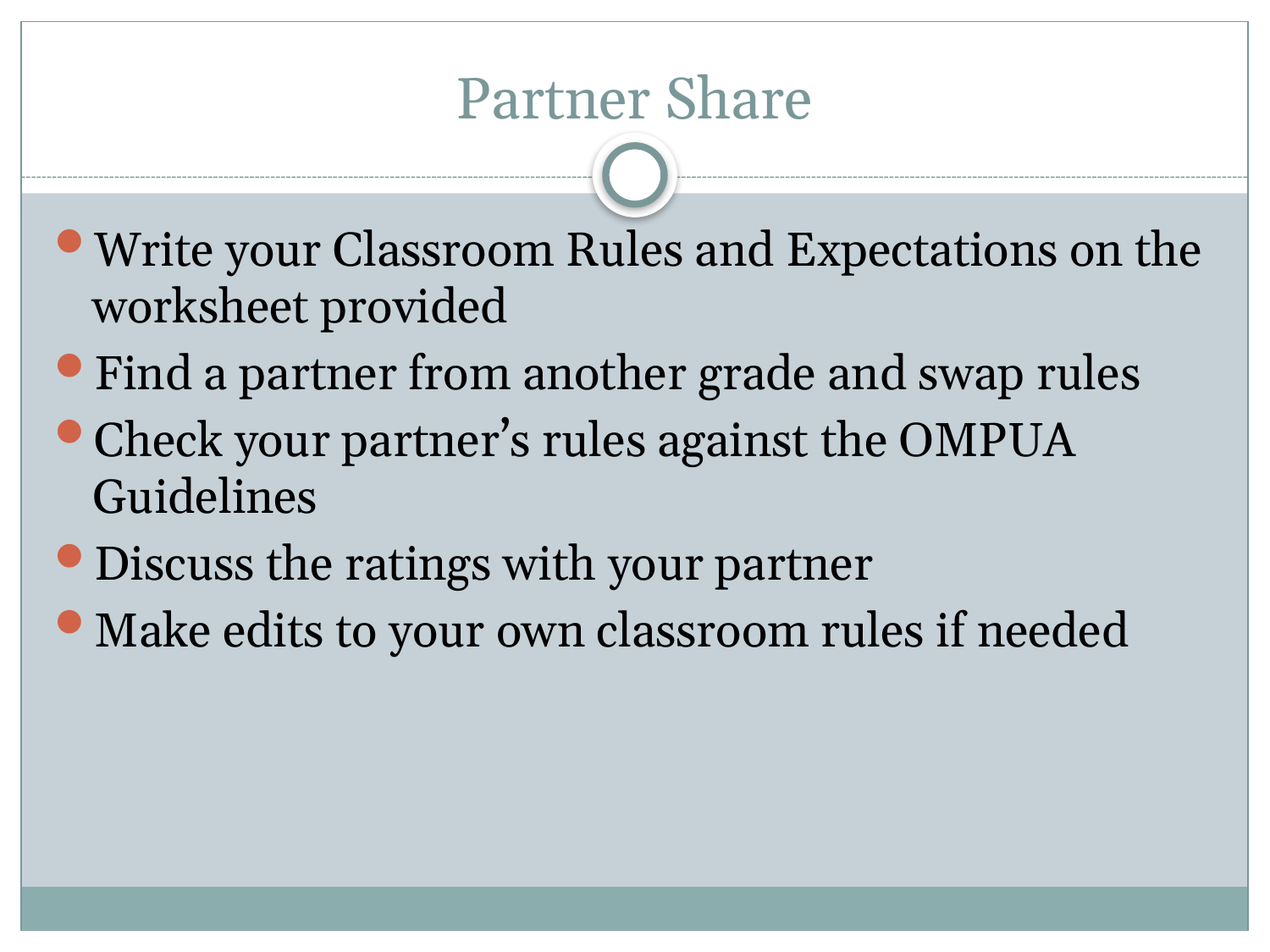

# Partner Share
Write your Classroom Rules and Expectations on the worksheet provided
Find a partner from another grade and swap rules
Check your partner’s rules against the OMPUA Guidelines
Discuss the ratings with your partner
Make edits to your own classroom rules if needed